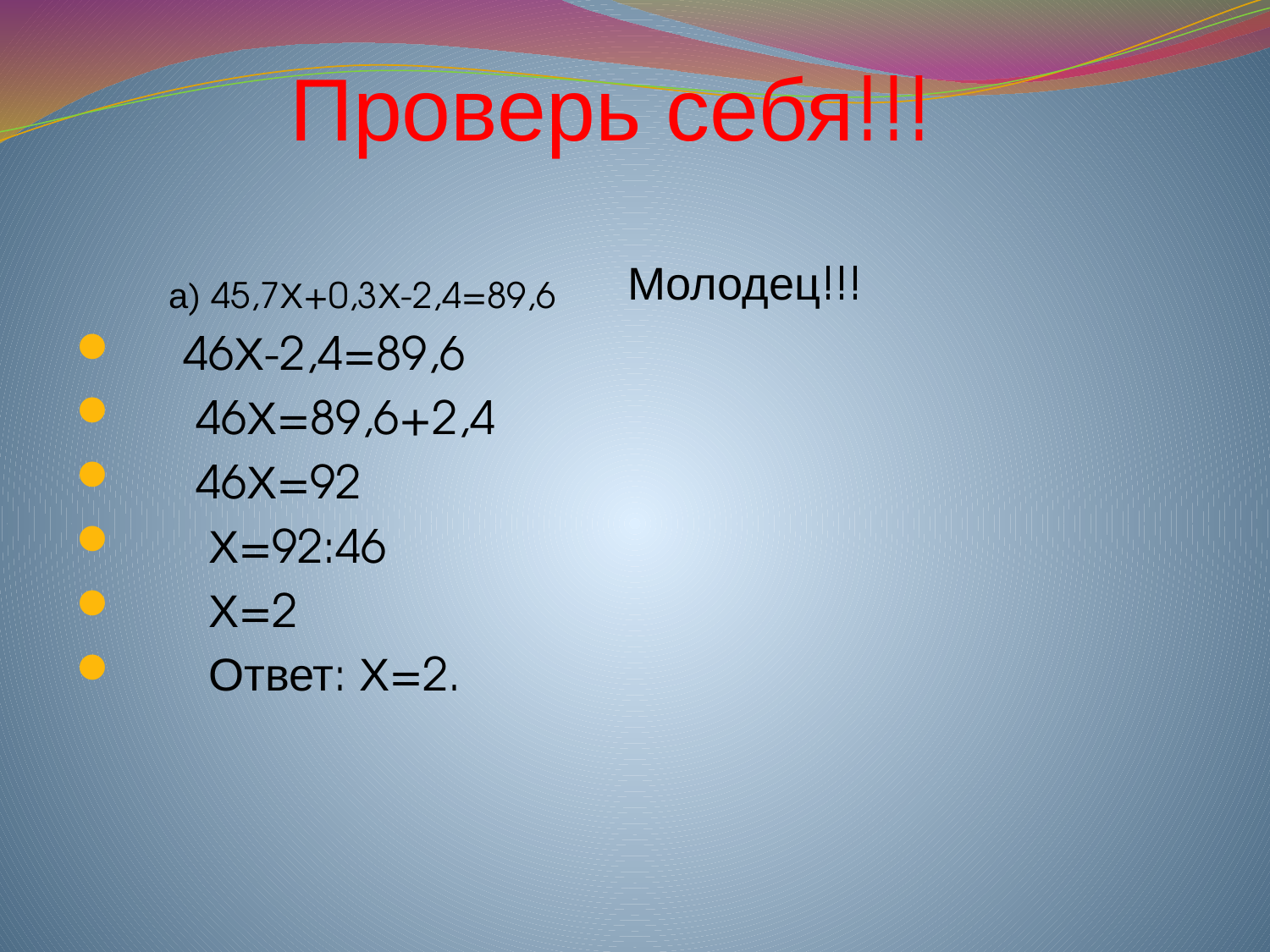

# Проверь себя!!!
Молодец!!!
а) 45,7Х+0,3Х-2,4=89,6
     46Х-2,4=89,6
      46Х=89,6+2,4
      46Х=92
       Х=92:46
       Х=2
       Ответ: Х=2.